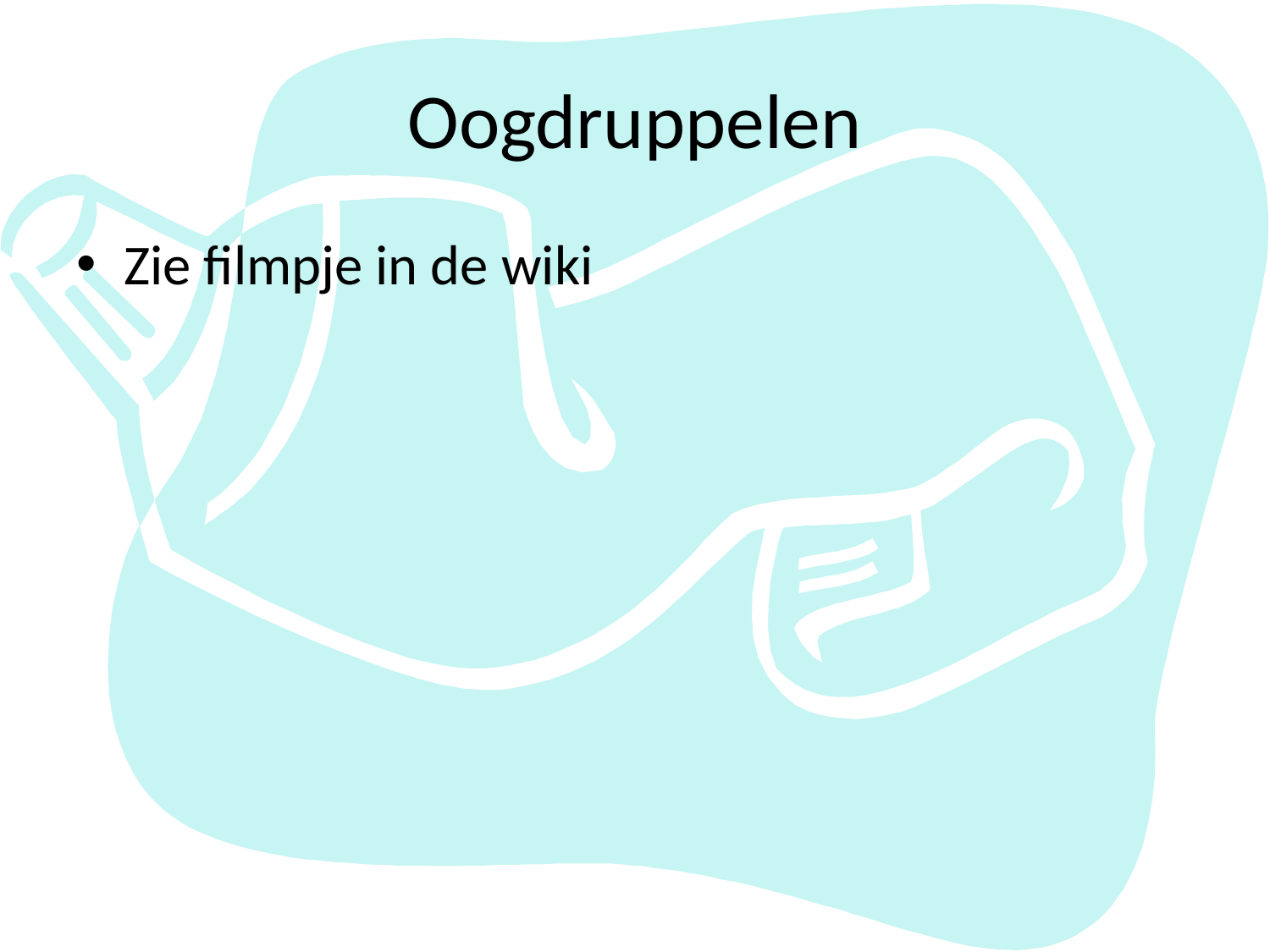

# Oogdruppelen
Zie filmpje in de wiki